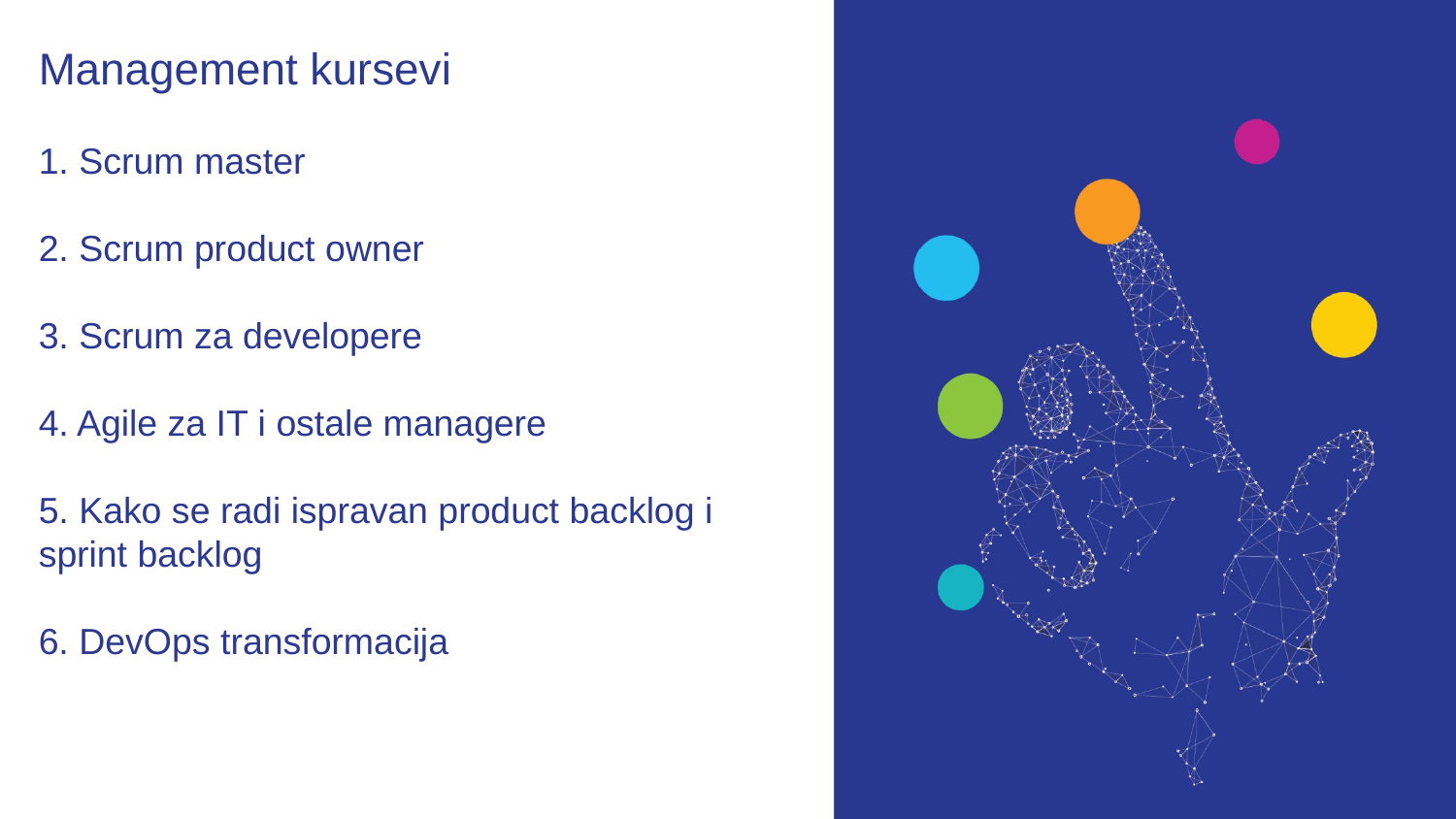

Management kursevi

1. Scrum master

2. Scrum product owner

3. Scrum za developere

4. Agile za IT i ostale managere

5. Kako se radi ispravan product backlog i sprint backlog

6. DevOps transformacija